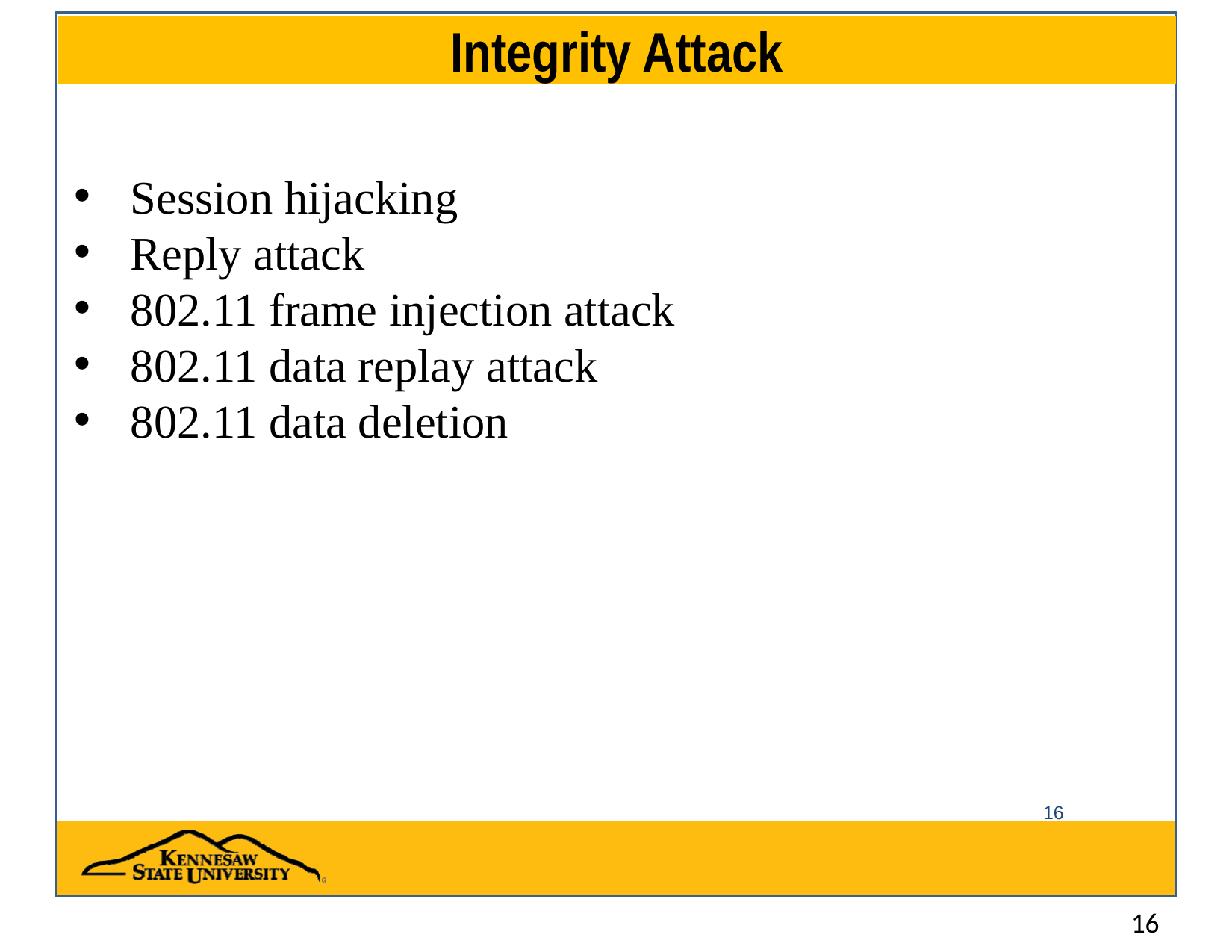

# Integrity Attack
Session hijacking
Reply attack
802.11 frame injection attack
802.11 data replay attack
802.11 data deletion
16